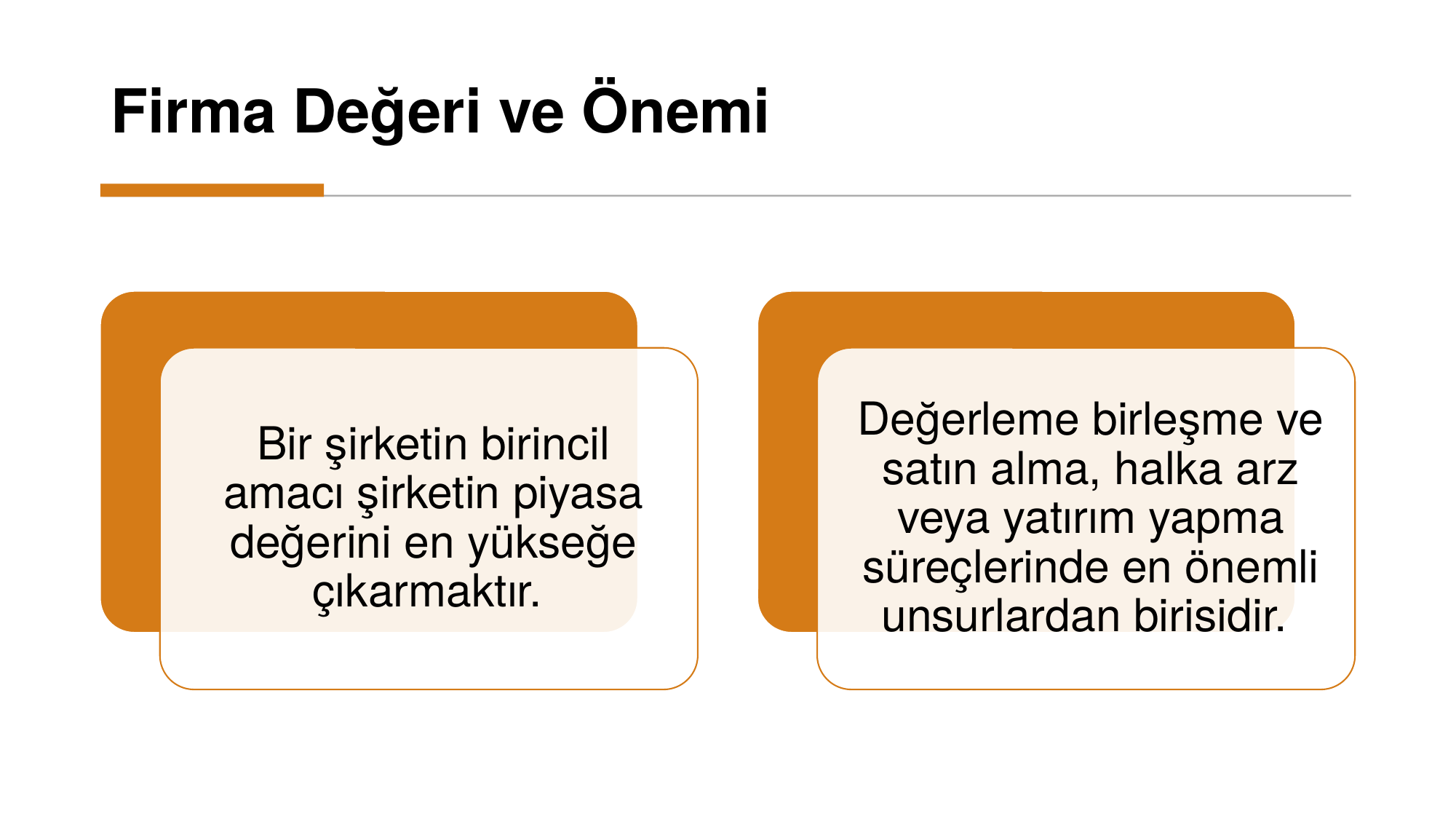

# Firma Değeri ve Önemi

Bir şirketin birincil amacı şirketin piyasa değerini en yükseğe çıkarmaktır.
Değerleme birleşme ve satın alma, halka arz veya yatırım yapma süreçlerinde en önemli unsurlardan birisidir.